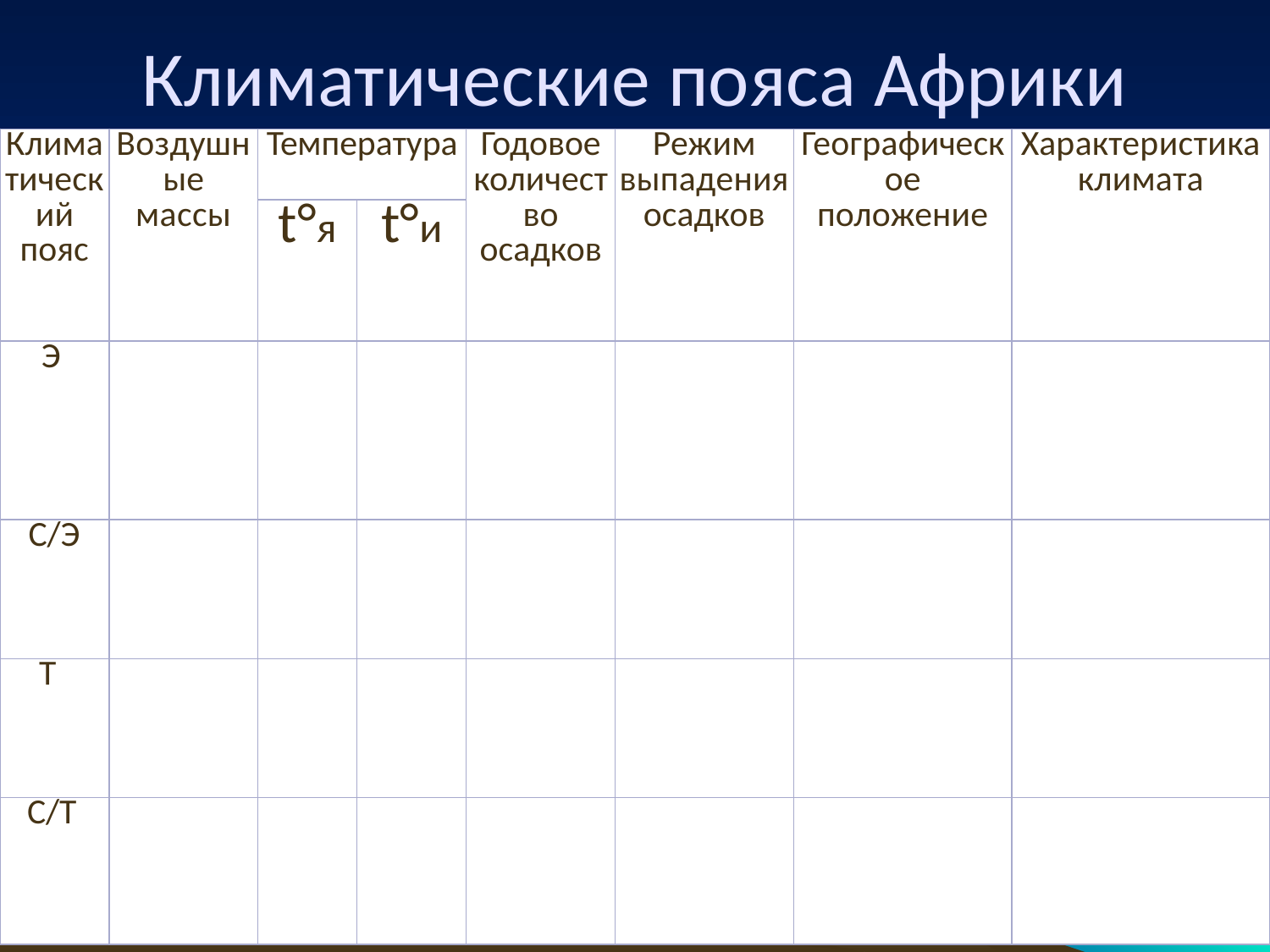

# Климатические пояса Африки
| Климатический пояс | Воздушные массы | Температура |  | Годовое количество осадков | Режим выпадения осадков | Географическое положение | Характеристика климата |
| --- | --- | --- | --- | --- | --- | --- | --- |
|  |  | t°я | t°и |  |  |  |  |
| Э |  |  |  |  |  |  |  |
| С/Э |  |  |  |  |  |  |  |
| Т |  |  |  |  |  |  |  |
| С/Т |  |  |  |  |  |  |  |